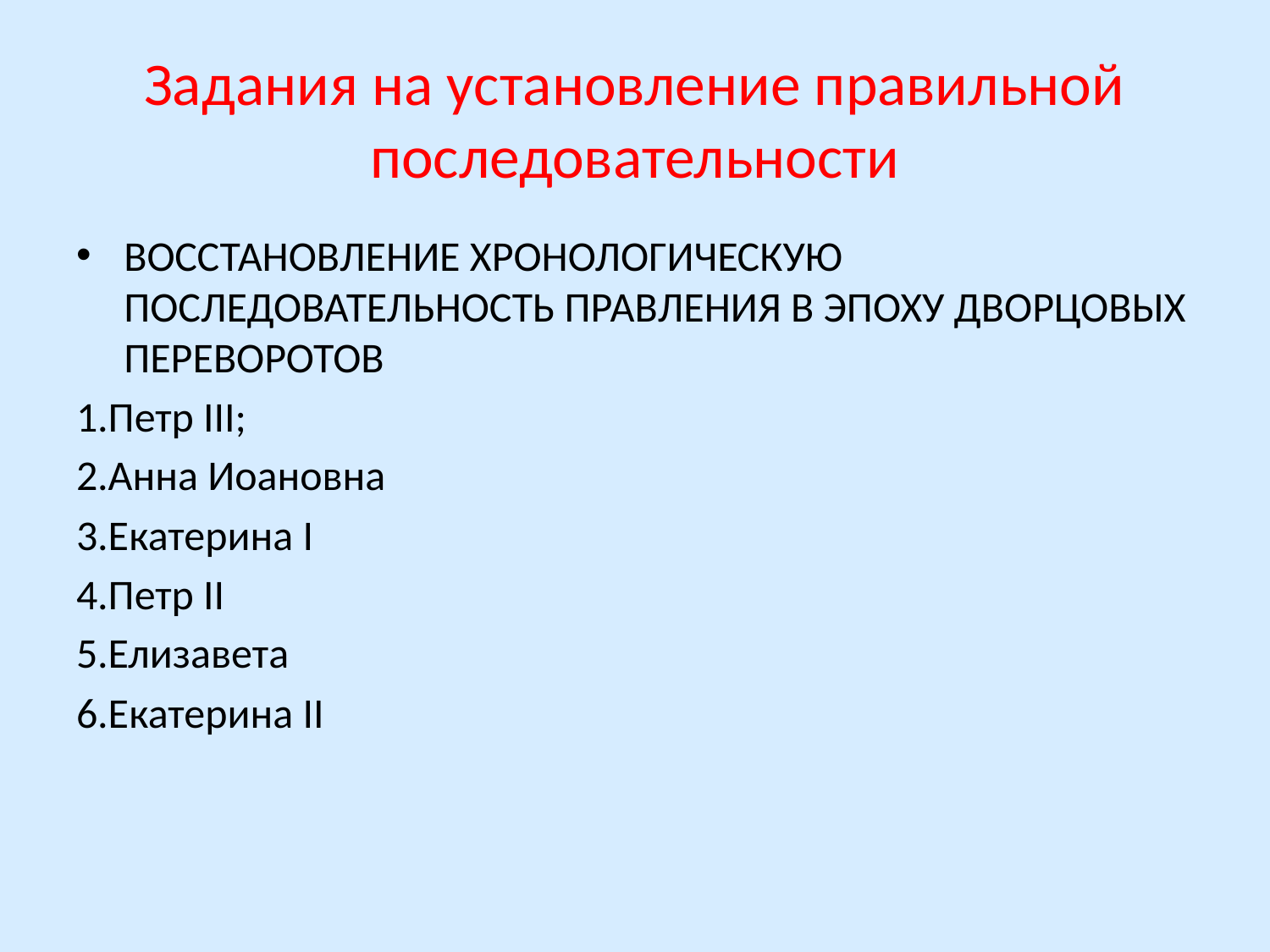

# Задания на установление правильной последовательности
ВОССТАНОВЛЕНИЕ ХРОНОЛОГИЧЕСКУЮ ПОСЛЕДОВАТЕЛЬНОСТЬ ПРАВЛЕНИЯ В ЭПОХУ ДВОРЦОВЫХ ПЕРЕВОРОТОВ
1.Петр III;
2.Анна Иоановна
3.Екатерина I
4.Петр II
5.Елизавета
6.Екатерина II